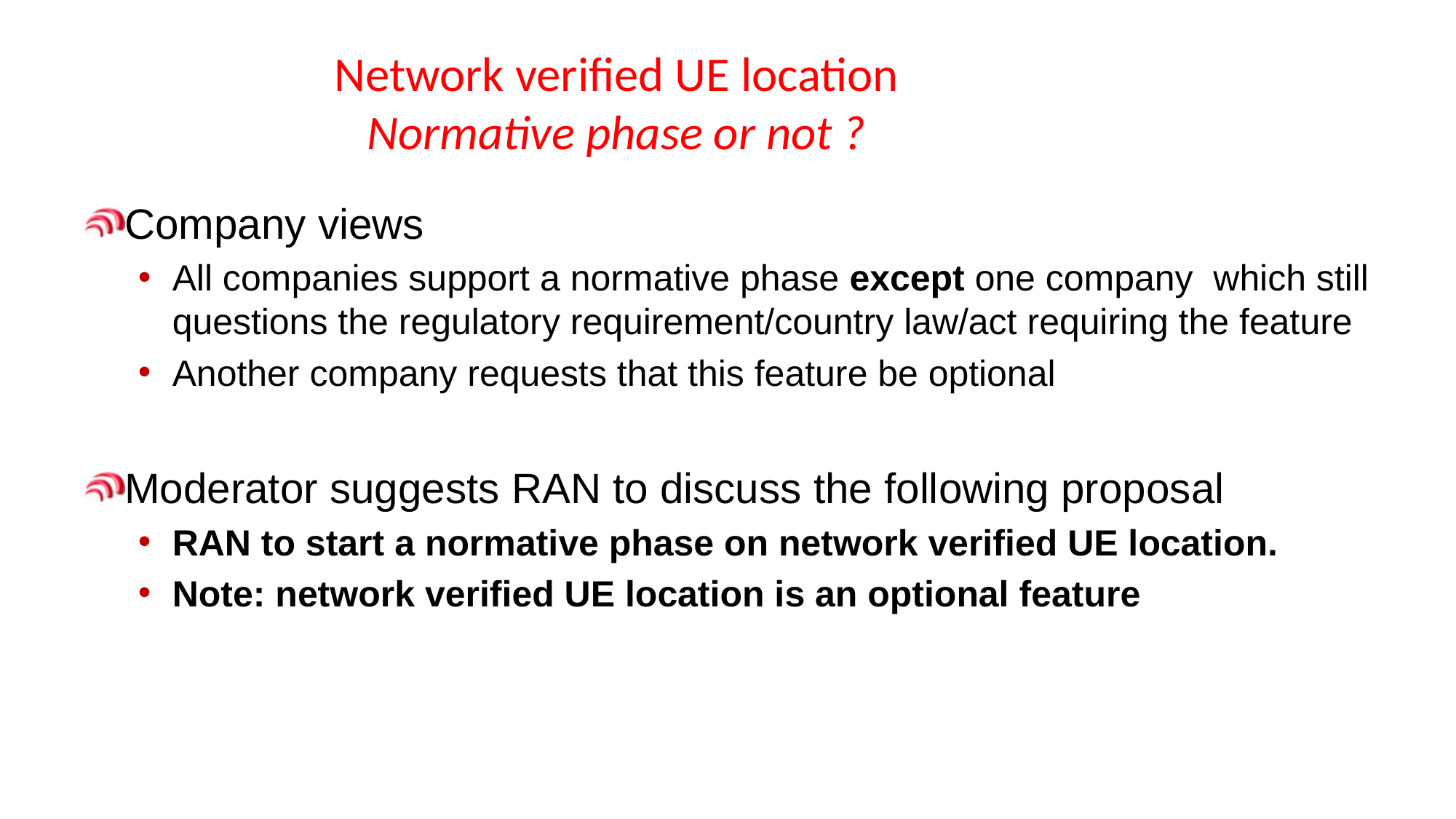

# Network verified UE location Normative phase or not ?
Company views
All companies support a normative phase except one company  which still questions the regulatory requirement/country law/act requiring the feature
Another company requests that this feature be optional

Moderator suggests RAN to discuss the following proposal
RAN to start a normative phase on network verified UE location.
Note: network verified UE location is an optional feature